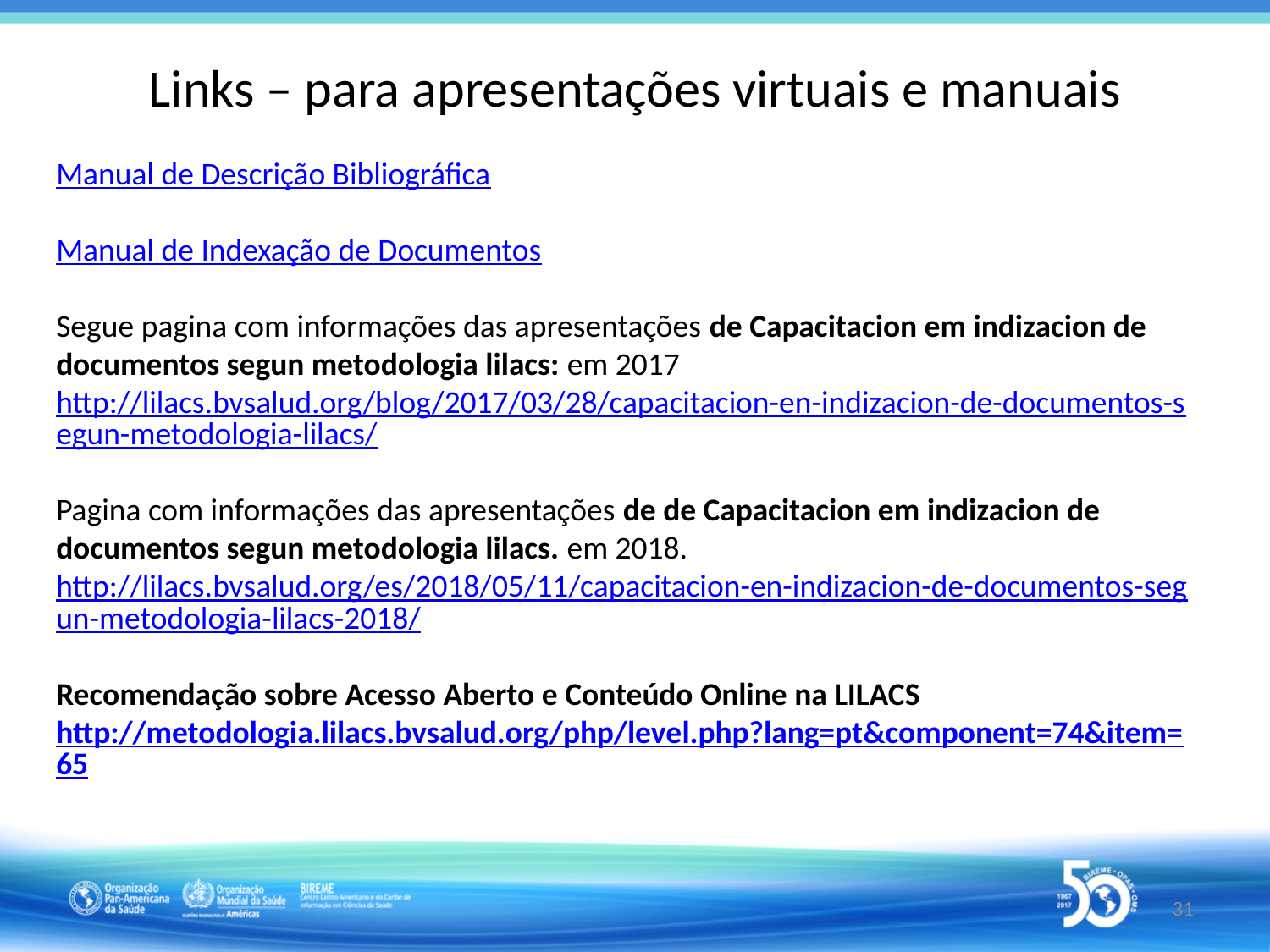

# Links – para apresentações virtuais e manuais
Manual de Descrição Bibliográfica

Manual de Indexação de Documentos

Segue pagina com informações das apresentações de Capacitacion em indizacion de documentos segun metodologia lilacs: em 2017
http://lilacs.bvsalud.org/blog/2017/03/28/capacitacion-en-indizacion-de-documentos-segun-metodologia-lilacs/

Pagina com informações das apresentações de de Capacitacion em indizacion de documentos segun metodologia lilacs. em 2018.
http://lilacs.bvsalud.org/es/2018/05/11/capacitacion-en-indizacion-de-documentos-segun-metodologia-lilacs-2018/

Recomendação sobre Acesso Aberto e Conteúdo Online na LILACS
http://metodologia.lilacs.bvsalud.org/php/level.php?lang=pt&component=74&item=65

31